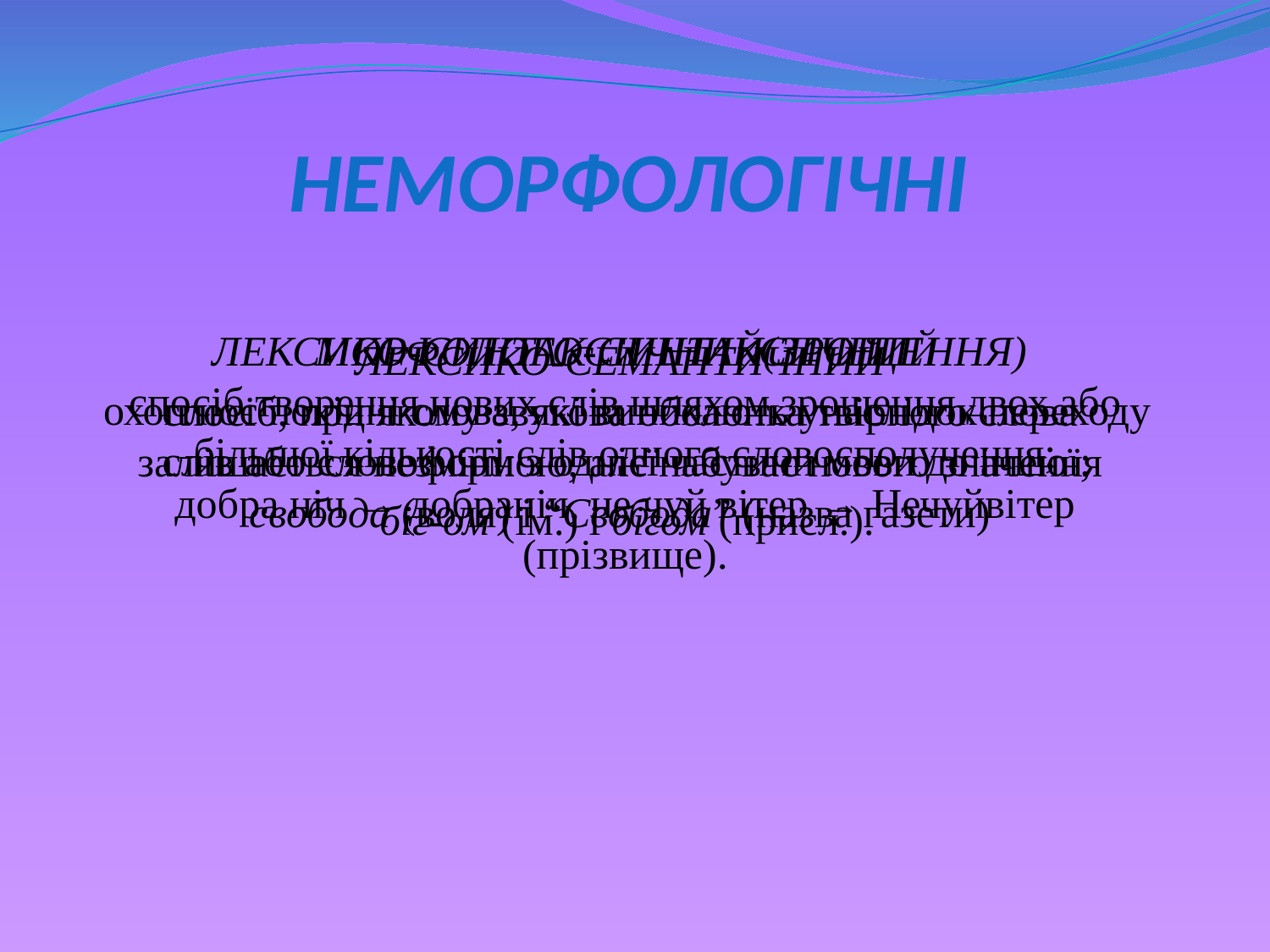

# НЕМОРФОЛОГІЧНі
МОРФОЛОГО-СИНТАКСИЧНИЙ
охоплює похідні слова, які виникають унаслідок переходу слів або словоформ з однієї частини мови до іншої;
біг-ом (ім.) і бігом (присл.).

ЛЕКСИКО-СИНТАКСИЧНИЙ(ЗРОЩЕННЯ)
спосіб творення нових слів шляхом зрощення двох або більшої кількості слів одного словосполучення;
добра ніч → добраніч, не чуй вітер → Нечуйвітер (прізвище).

ЛЕКСИКО-СЕМАНТИЧНИЙ
спосіб, при якому звукова оболонка твірного слова залишається незмінною, але набуває нового значення
свобода (воля) і “Свобода” (назва газети)